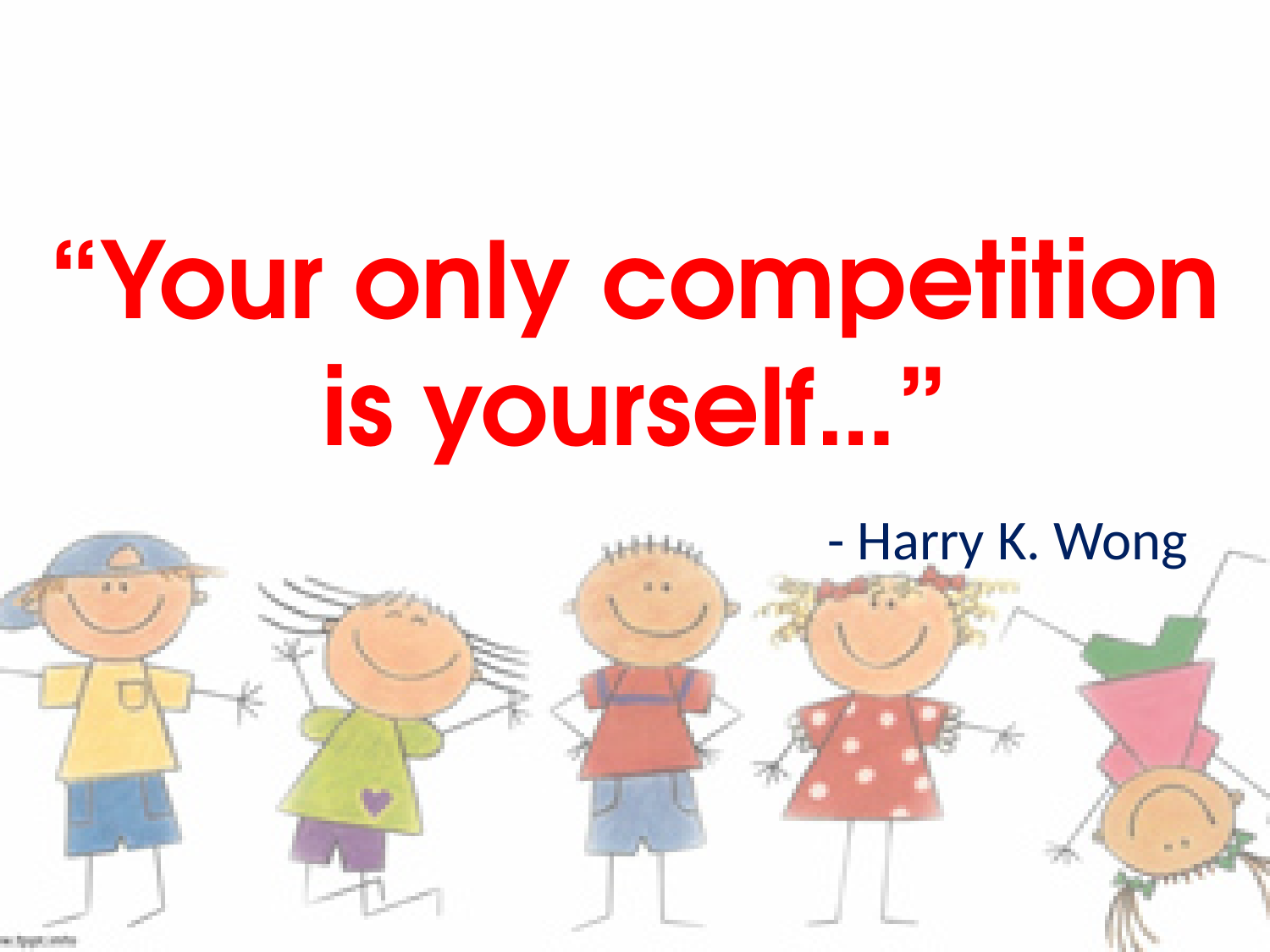

# “Your only competition is yourself…”
- Harry K. Wong